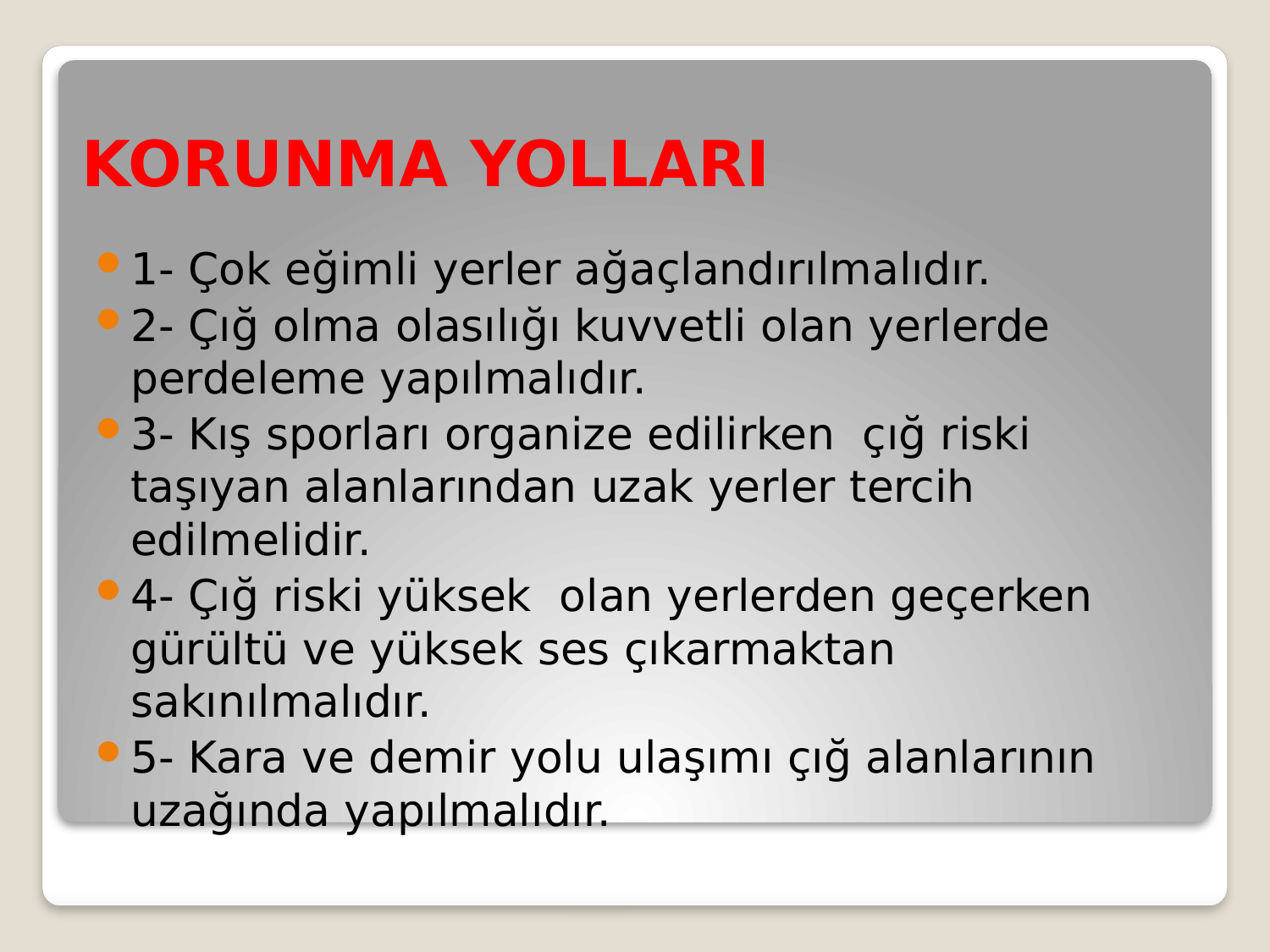

# KORUNMA YOLLARI
1- Çok eğimli yerler ağaçlandırılmalıdır.
2- Çığ olma olasılığı kuvvetli olan yerlerde perdeleme yapılmalıdır.
3- Kış sporları organize edilirken  çığ riski taşıyan alanlarından uzak yerler tercih edilmelidir.
4- Çığ riski yüksek  olan yerlerden geçerken gürültü ve yüksek ses çıkarmaktan sakınılmalıdır.
5- Kara ve demir yolu ulaşımı çığ alanlarının uzağında yapılmalıdır.